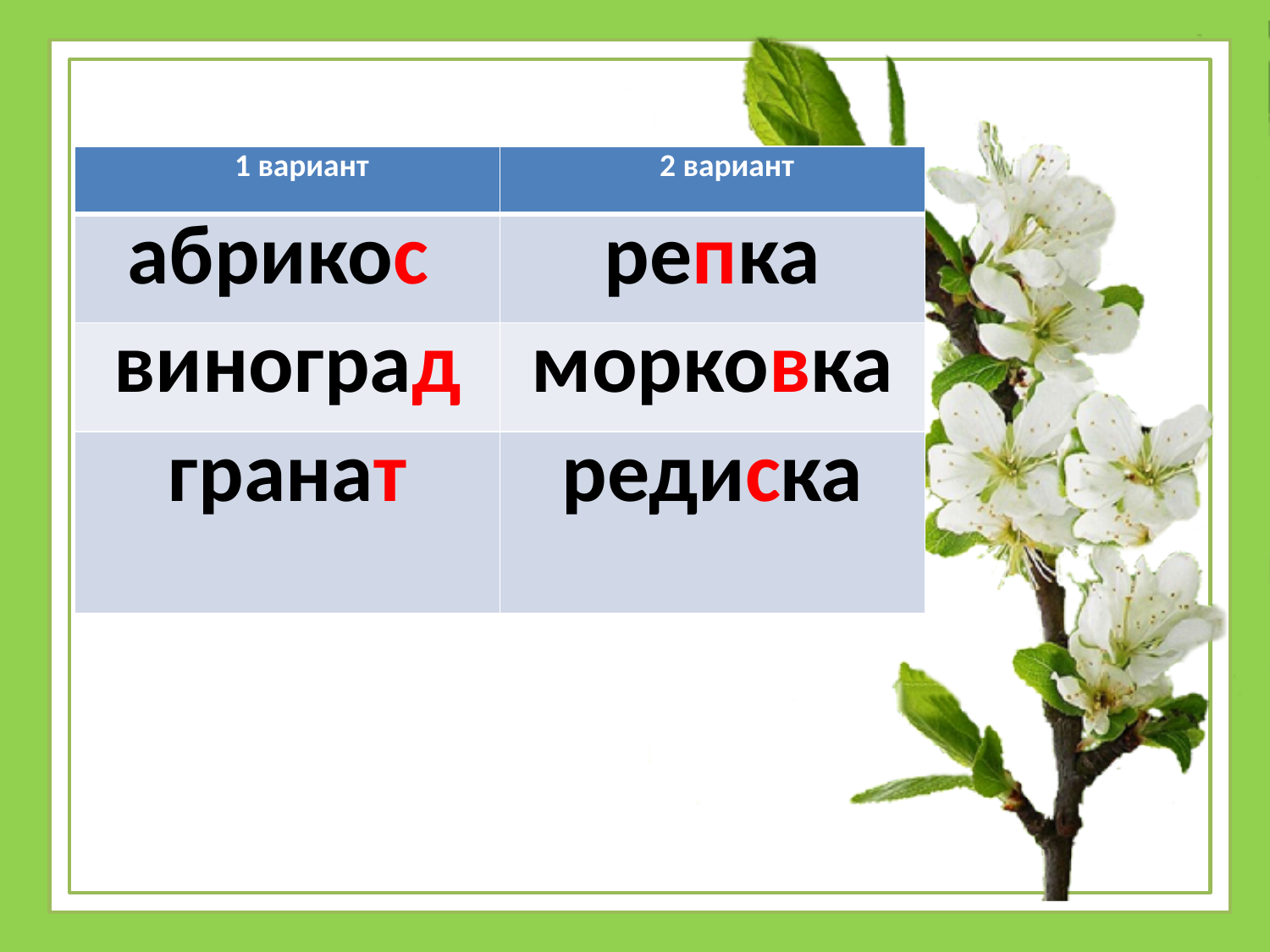

| 1 вариант | 2 вариант |
| --- | --- |
| абрикос | репка |
| виноград | морковка |
| гранат | редиска |